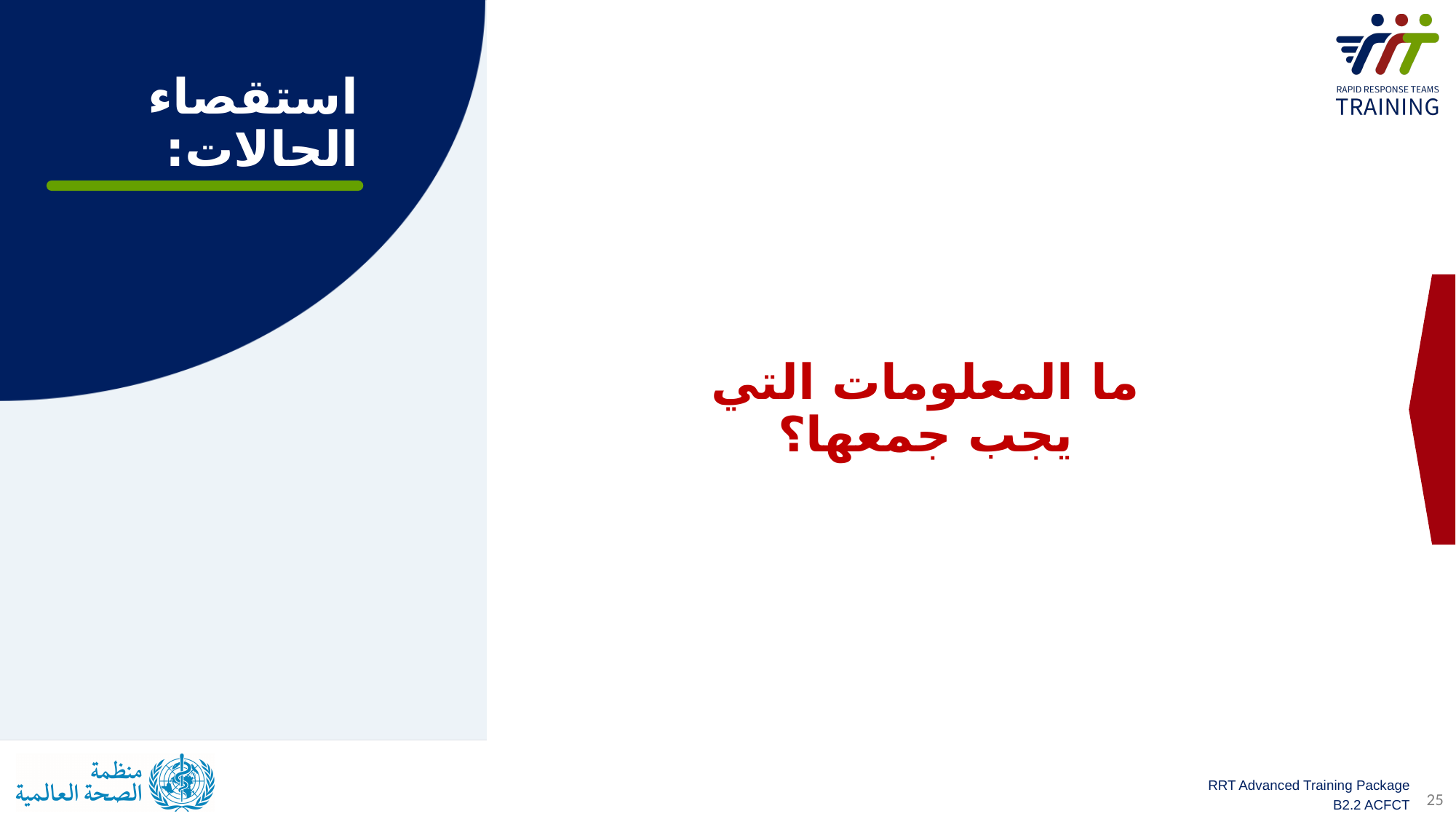

# استقصاء الحالات:
ما المعلومات التي يجب جمعها؟